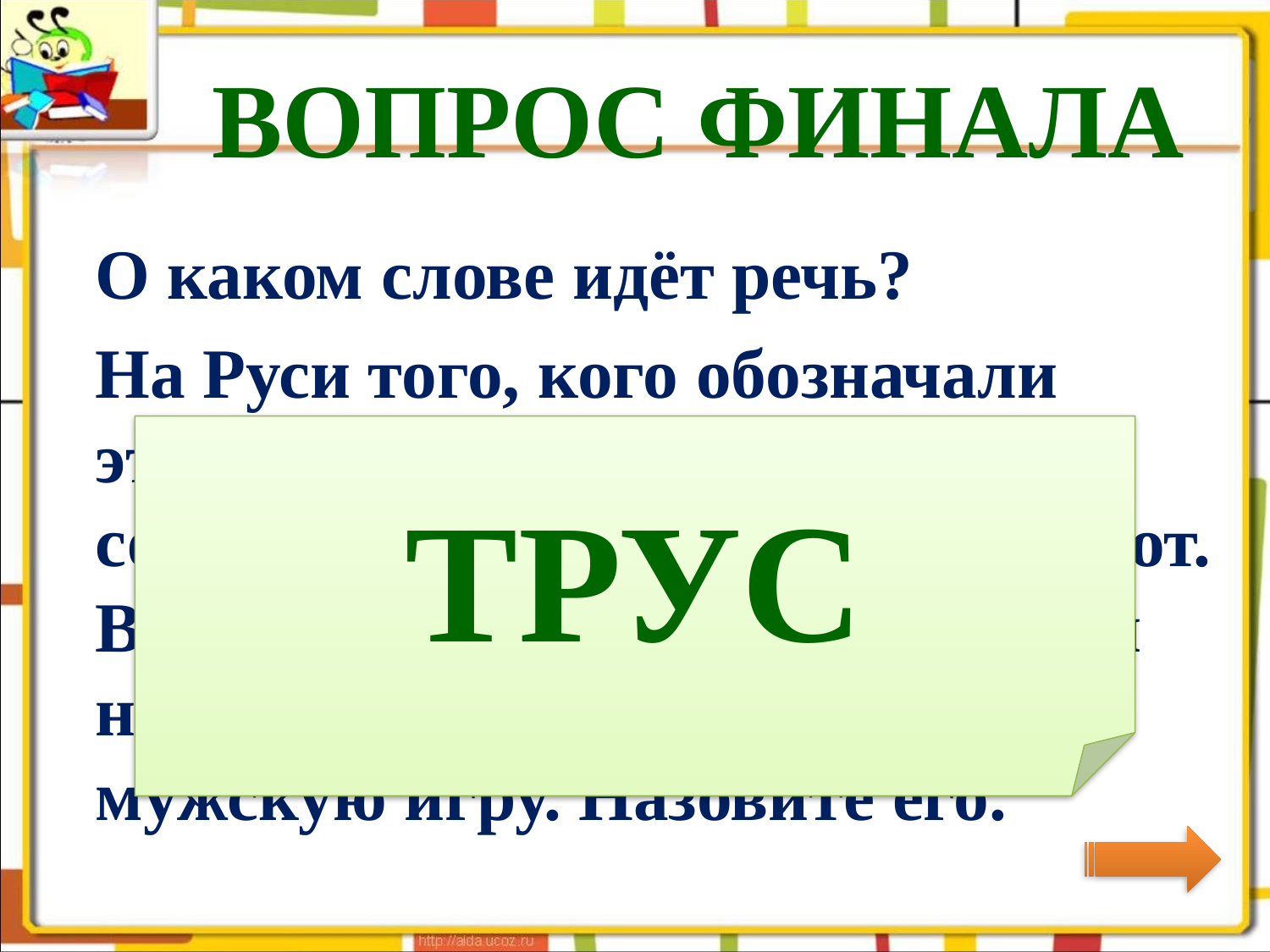

# ВОПРОС ФИНАЛА
	О каком слове идёт речь?
	На Руси того, кого обозначали этим словом, побаивались. А сегодня его не боятся, а презирают. В известной песне поётся, что он не станет играть в одну очень мужскую игру. Назовите его.

ТРУС